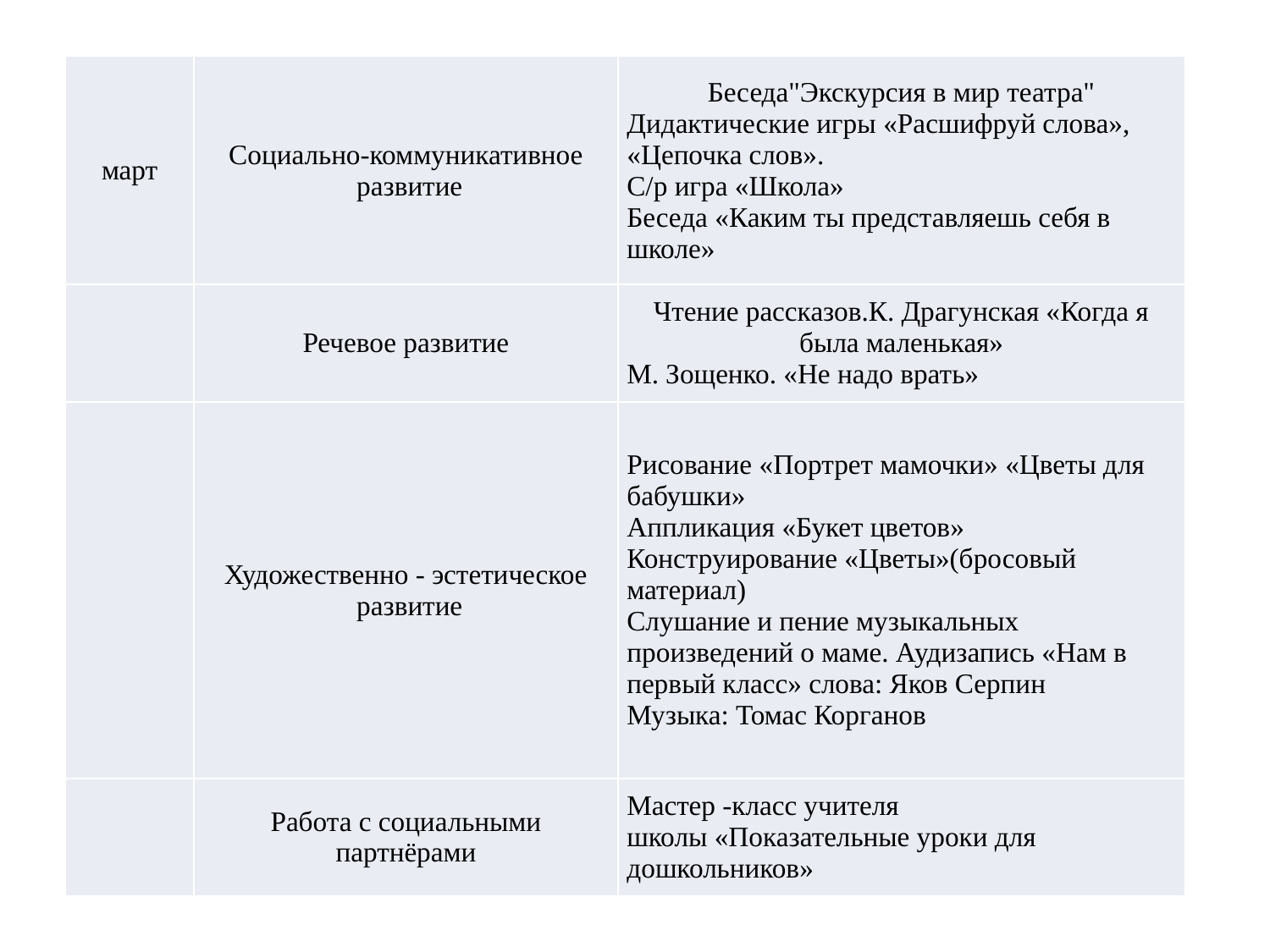

| март | Социально-коммуникативное  развитие | Беседа"Экскурсия в мир театра" Дидактические игры «Расшифруй слова», «Цепочка слов». С/р игра «Школа» Беседа «Каким ты представляешь себя в школе» |
| --- | --- | --- |
|  | Речевое развитие | Чтение рассказов.К. Драгунская «Когда я была маленькая» М. Зощенко. «Не надо врать» |
|  | Художественно - эстетическое  развитие | Рисование «Портрет мамочки» «Цветы для бабушки» Аппликация «Букет цветов» Конструирование «Цветы»(бросовый материал) Слушание и пение музыкальных произведений о маме. Аудизапись «Нам в первый класс» слова: Яков Серпин Музыка: Томас Корганов |
|  | Работа с социальными партнёрами | Мастер -класс учителя школы «Показательные уроки для дошкольников» |